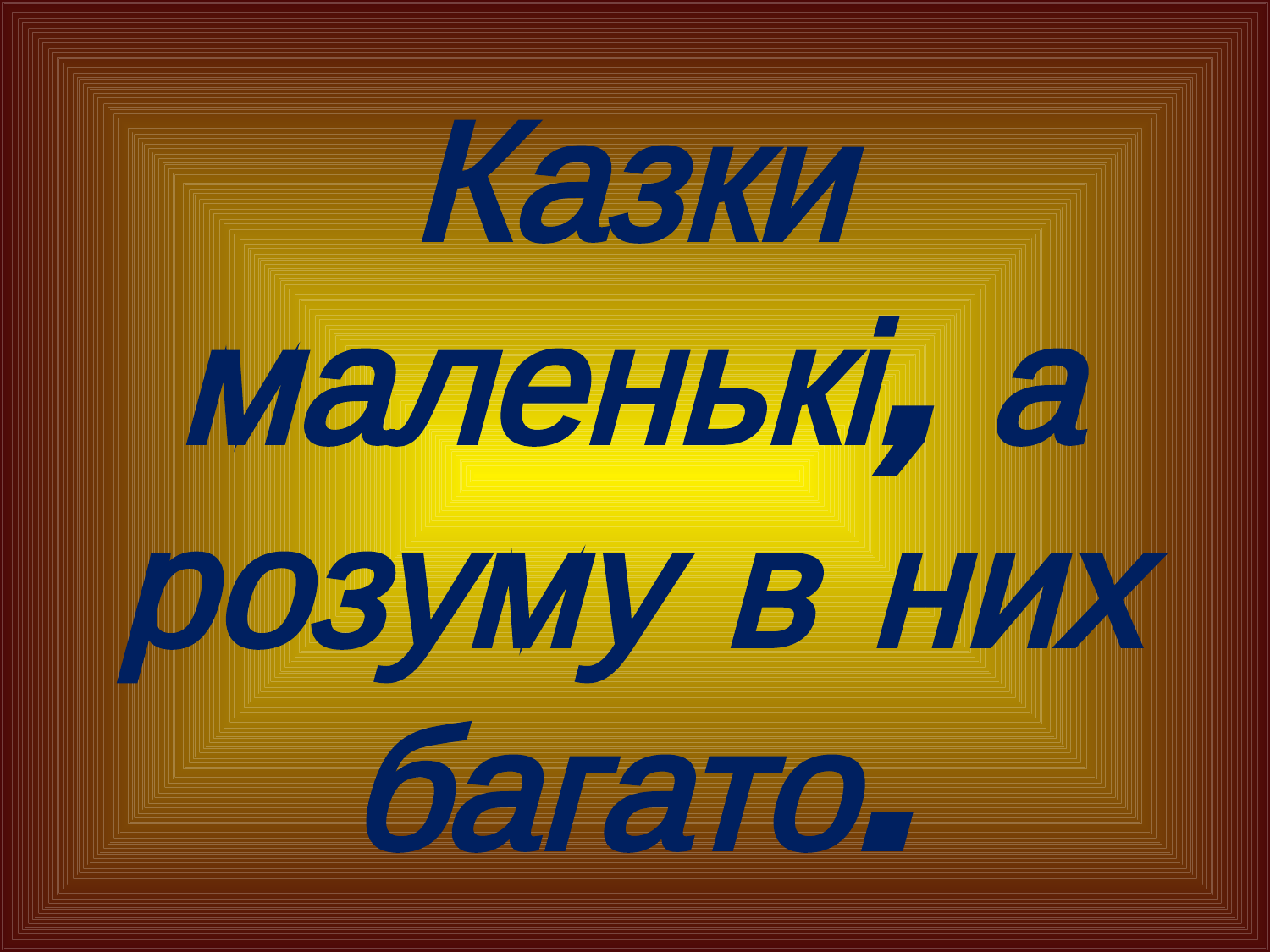

# Казки маленькі, а розуму в них багато.